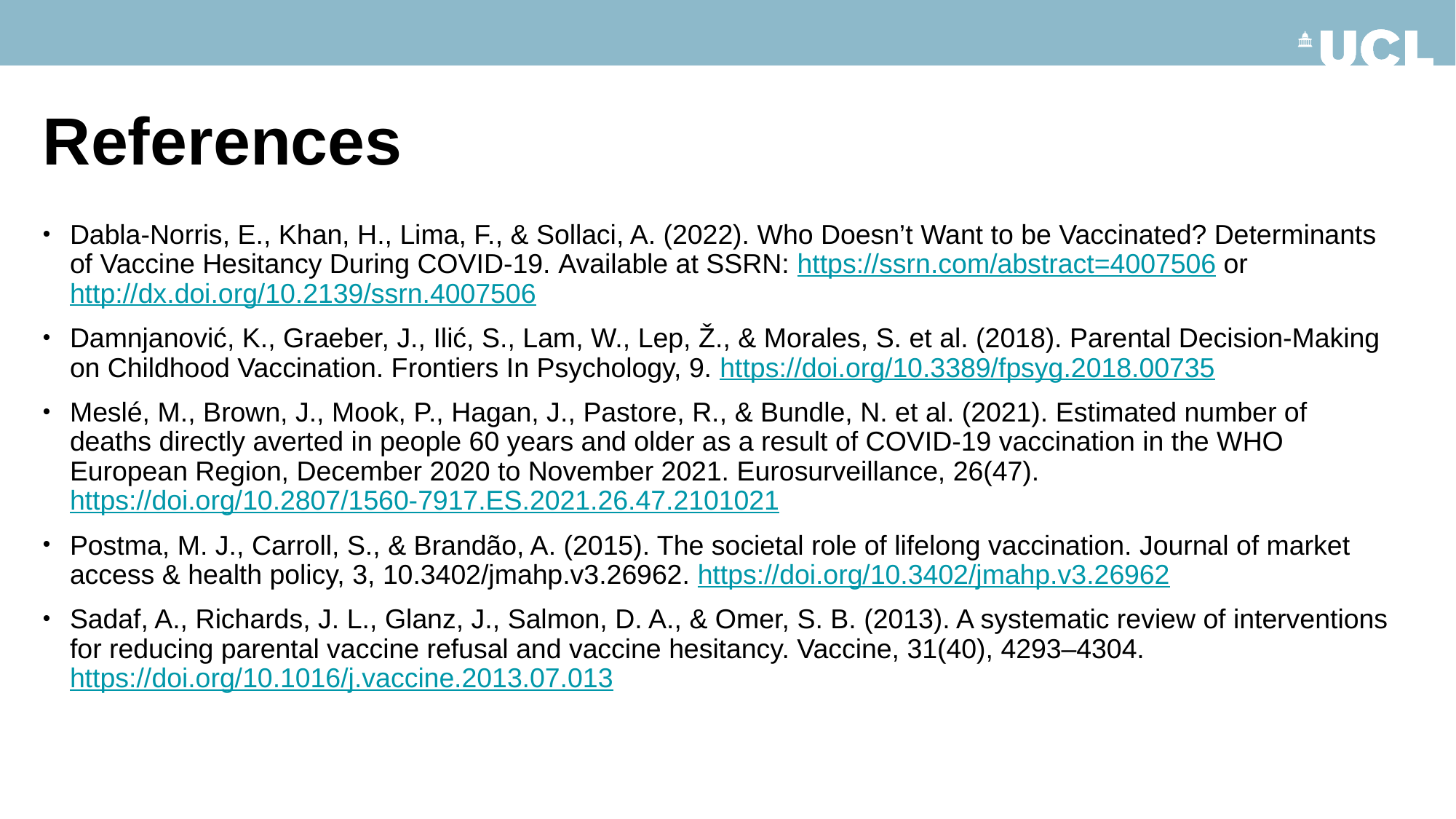

# References
Dabla-Norris, E., Khan, H., Lima, F., & Sollaci, A. (2022). Who Doesn’t Want to be Vaccinated? Determinants of Vaccine Hesitancy During COVID-19. Available at SSRN: https://ssrn.com/abstract=4007506 or http://dx.doi.org/10.2139/ssrn.4007506
Damnjanović, K., Graeber, J., Ilić, S., Lam, W., Lep, Ž., & Morales, S. et al. (2018). Parental Decision-Making on Childhood Vaccination. Frontiers In Psychology, 9. https://doi.org/10.3389/fpsyg.2018.00735
Meslé, M., Brown, J., Mook, P., Hagan, J., Pastore, R., & Bundle, N. et al. (2021). Estimated number of deaths directly averted in people 60 years and older as a result of COVID-19 vaccination in the WHO European Region, December 2020 to November 2021. Eurosurveillance, 26(47). https://doi.org/10.2807/1560-7917.ES.2021.26.47.2101021
Postma, M. J., Carroll, S., & Brandão, A. (2015). The societal role of lifelong vaccination. Journal of market access & health policy, 3, 10.3402/jmahp.v3.26962. https://doi.org/10.3402/jmahp.v3.26962
Sadaf, A., Richards, J. L., Glanz, J., Salmon, D. A., & Omer, S. B. (2013). A systematic review of interventions for reducing parental vaccine refusal and vaccine hesitancy. Vaccine, 31(40), 4293–4304. https://doi.org/10.1016/j.vaccine.2013.07.013